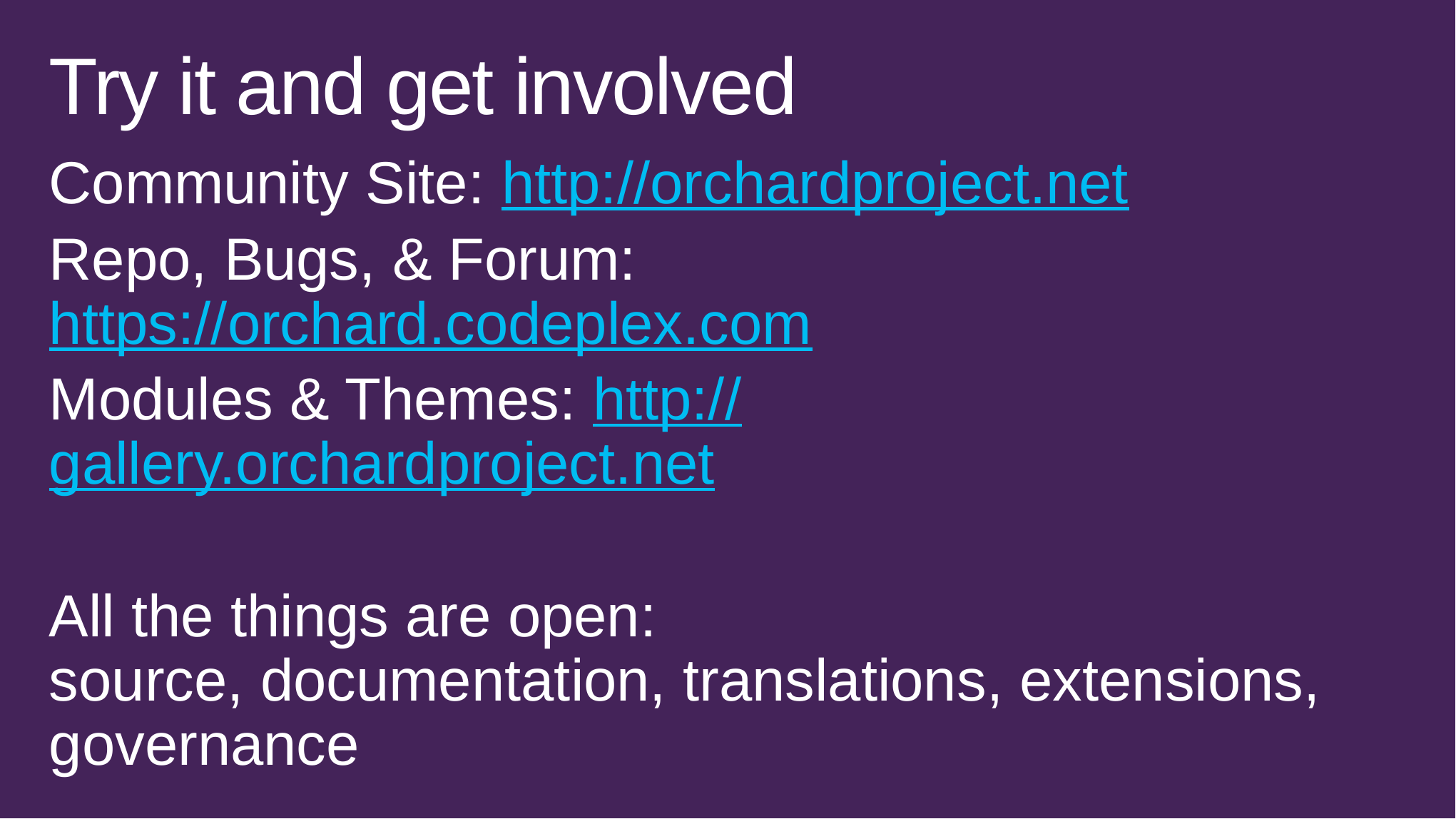

# Try it and get involved
Community Site: http://orchardproject.net
Repo, Bugs, & Forum: https://orchard.codeplex.com
Modules & Themes: http://gallery.orchardproject.net

All the things are open:
source, documentation, translations, extensions, governance